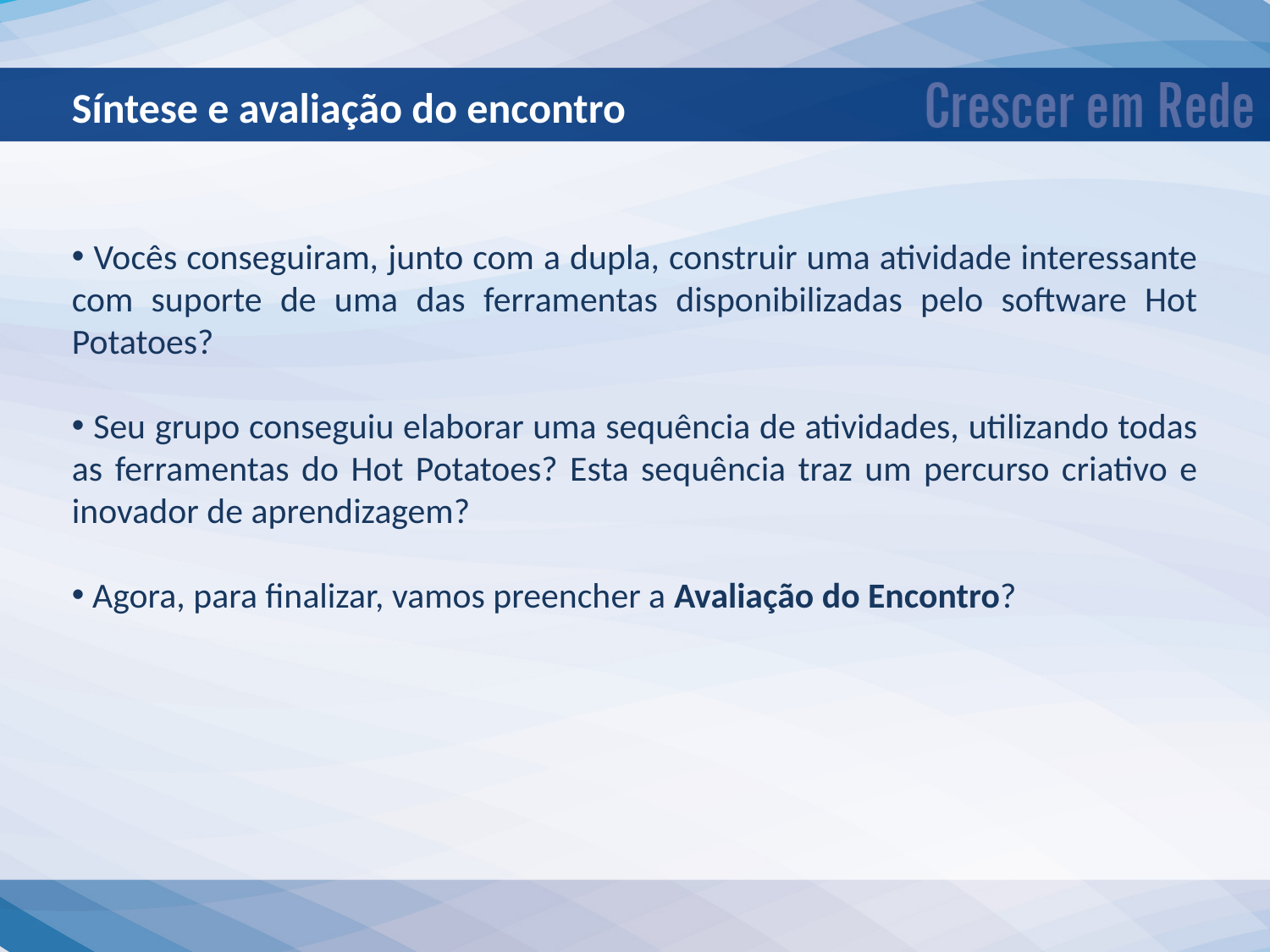

Síntese e avaliação do encontro

 Vocês conseguiram, junto com a dupla, construir uma atividade interessante com suporte de uma das ferramentas disponibilizadas pelo software Hot Potatoes?

 Seu grupo conseguiu elaborar uma sequência de atividades, utilizando todas as ferramentas do Hot Potatoes? Esta sequência traz um percurso criativo e inovador de aprendizagem?

 Agora, para finalizar, vamos preencher a Avaliação do Encontro?